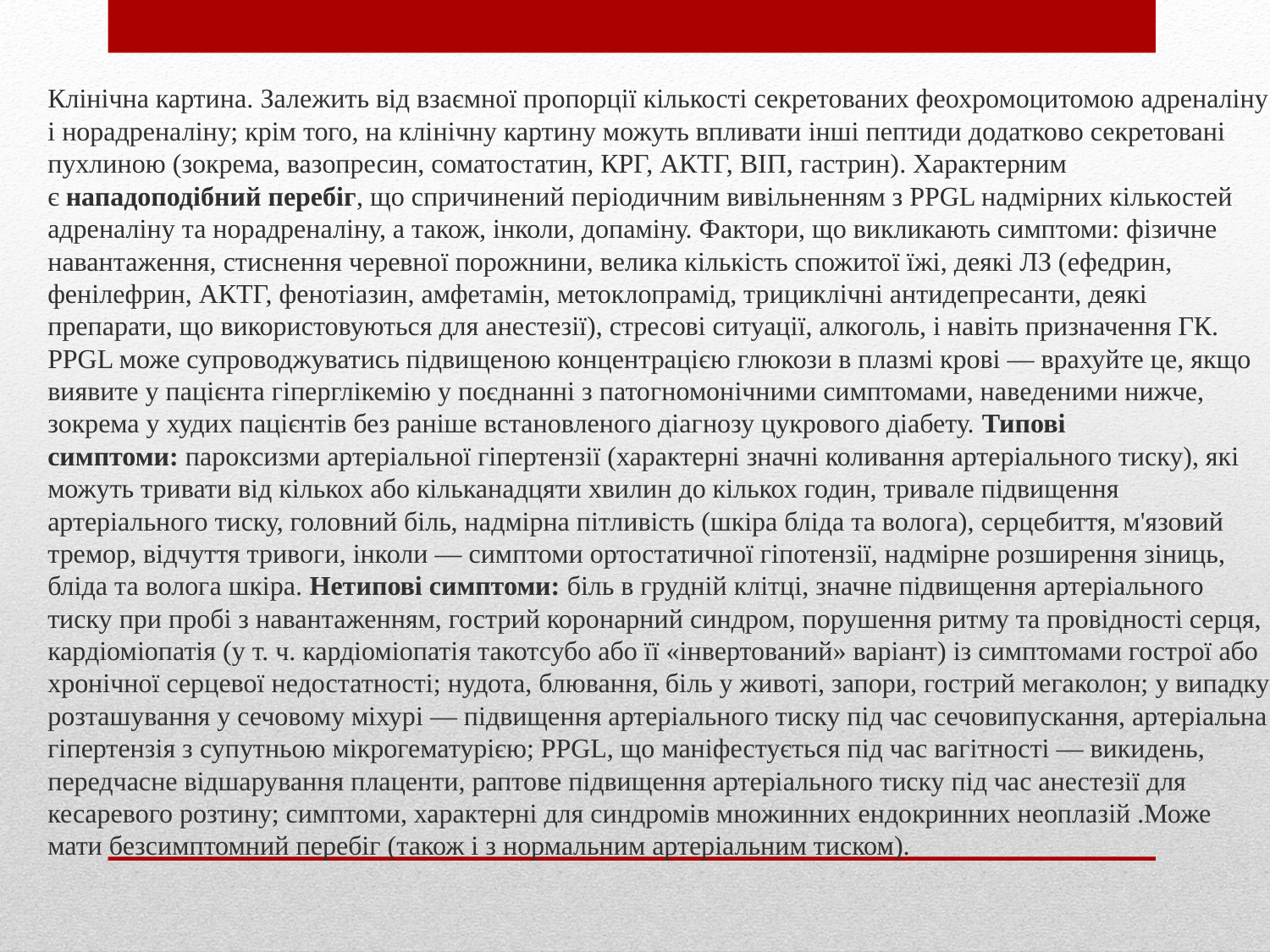

Клінічна картина. Залежить від взаємної пропорції кількості секретованих феохромоцитомою адреналіну і норадреналіну; крім того, на клінічну картину можуть впливати інші пептиди додатково секретовані пухлиною (зокрема, вазопресин, соматостатин, КРГ, АКТГ, ВІП, гастрин). Характерним є нападоподібний перебіг, що спричинений періодичним вивільненням з PPGL надмірних кількостей адреналіну та норадреналіну, а також, інколи, допаміну. Фактори, що викликають симптоми: фізичне навантаження, стиснення черевної порожнини, велика кількість спожитої їжі, деякі ЛЗ (ефедрин, фенілефрин, АКТГ, фенотіазин, амфетамін, метоклопрамід, трициклічні антидепресанти, деякі препарати, що використовуються для анестезії), стресові ситуації, алкоголь, і навіть призначення ГК. PPGL може супроводжуватись підвищеною концентрацією глюкози в плазмі крові — врахуйте це, якщо виявите у пацієнта гіперглікемію у поєднанні з патогномонічними симптомами, наведеними нижче, зокрема у худих пацієнтів без раніше встановленого діагнозу цукрового діабету. Типові симптоми: пароксизми артеріальної гіпертензії (характерні значні коливання артеріального тиску), які можуть тривати від кількох або кільканадцяти хвилин до кількох годин, тривале підвищення артеріального тиску, головний біль, надмірна пітливість (шкіра бліда та волога), серцебиття, м'язовий тремор, відчуття тривоги, інколи — симптоми ортостатичної гіпотензії, надмірне розширення зіниць, бліда та волога шкіра. Нетипові симптоми: біль в грудній клітці, значне підвищення артеріального тиску при пробі з навантаженням, гострий коронарний синдром, порушення ритму та провідності серця, кардіоміопатія (у т. ч. кардіоміопатія такотсубо або її «інвертований» варіант) із симптомами гострої або хронічної серцевої недостатності; нудота, блювання, біль у животі, запори, гострий мегаколон; у випадку розташування у сечовому міхурі — підвищення артеріального тиску під час сечовипускання, артеріальна гіпертензія з супутньою мікрогематурією; PPGL, що маніфестується під час вагітності — викидень, передчасне відшарування плаценти, раптове підвищення артеріального тиску під час анестезії для кесаревого розтину; симптоми, характерні для синдромів множинних ендокринних неоплазій .Може мати безсимптомний перебіг (також і з нормальним артеріальним тиском).